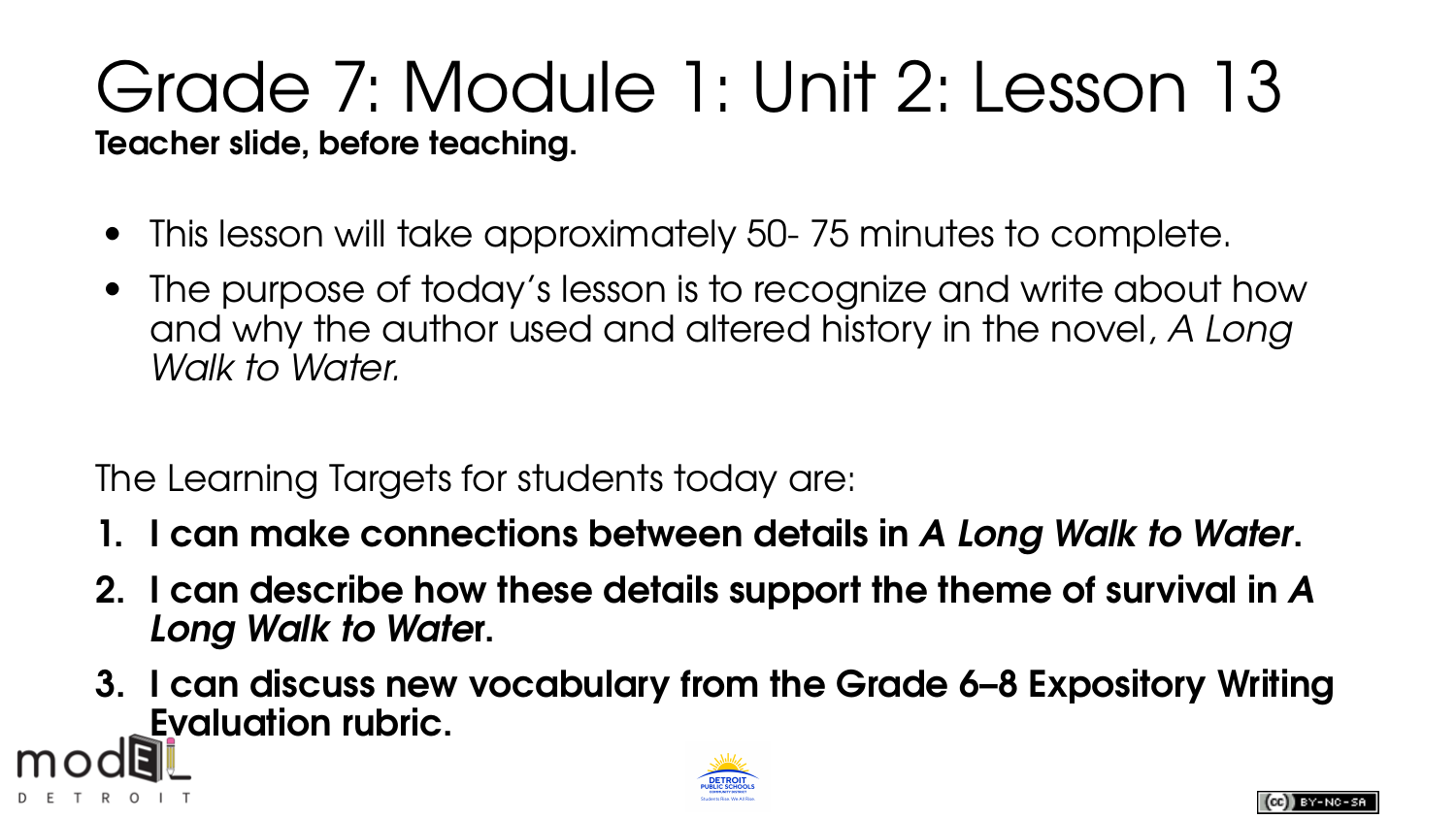

# Grade 7: Module 1: Unit 2: Lesson 13
Teacher slide, before teaching.
This lesson will take approximately 50- 75 minutes to complete.
The purpose of today’s lesson is to recognize and write about how and why the author used and altered history in the novel, A Long Walk to Water.

The Learning Targets for students today are:
I can make connections between details in A Long Walk to Water.
I can describe how these details support the theme of survival in A Long Walk to Water.
I can discuss new vocabulary from the Grade 6–8 Expository Writing Evaluation rubric.